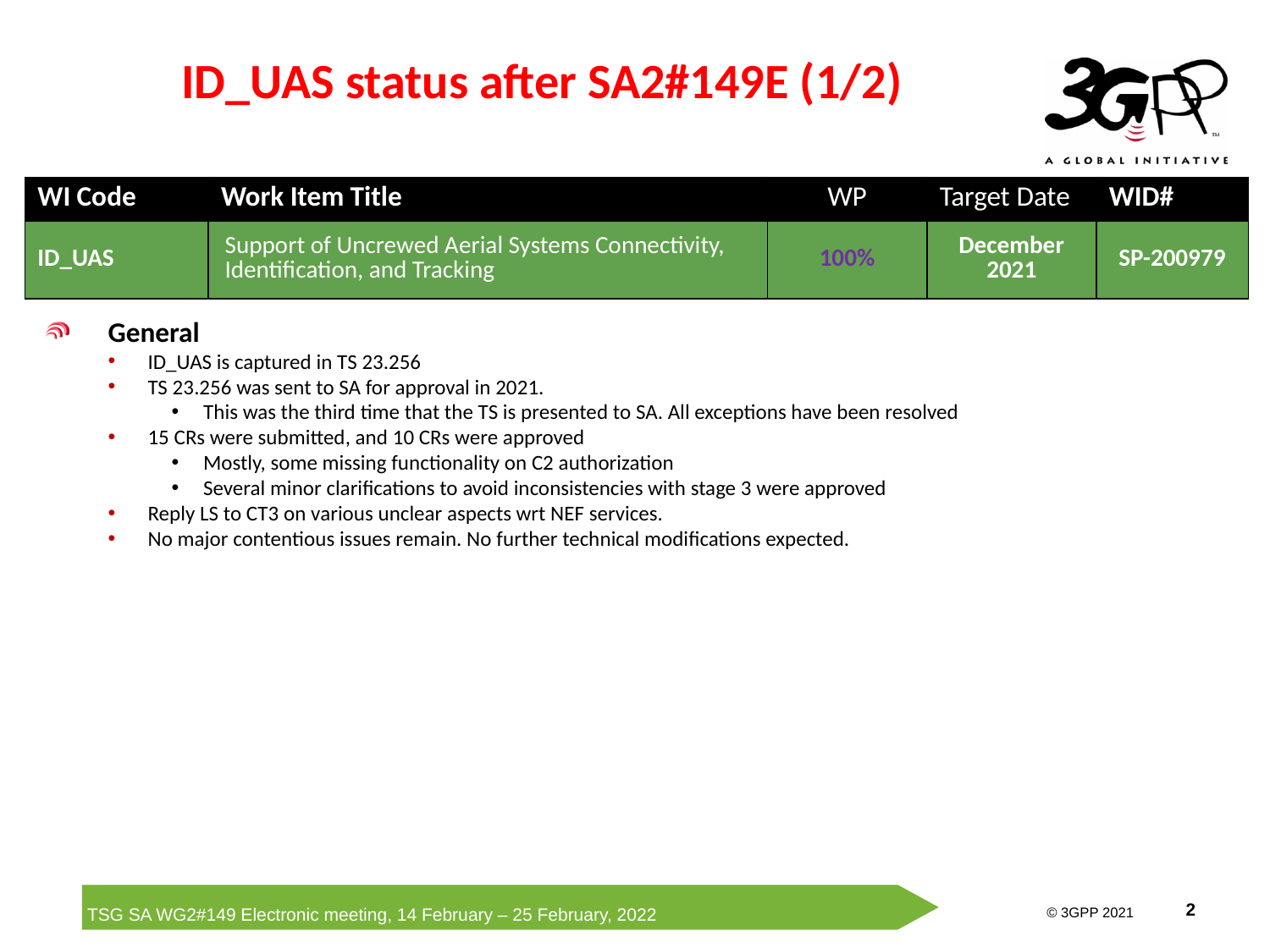

# ID_UAS status after SA2#149E (1/2)
| WI Code | Work Item Title | WP | Target Date | WID# |
| --- | --- | --- | --- | --- |
| ID\_UAS | Support of Uncrewed Aerial Systems Connectivity, Identification, and Tracking | 100% | December 2021 | SP-200979 |
General
ID_UAS is captured in TS 23.256
TS 23.256 was sent to SA for approval in 2021.
This was the third time that the TS is presented to SA. All exceptions have been resolved
15 CRs were submitted, and 10 CRs were approved
Mostly, some missing functionality on C2 authorization
Several minor clarifications to avoid inconsistencies with stage 3 were approved
Reply LS to CT3 on various unclear aspects wrt NEF services.
No major contentious issues remain. No further technical modifications expected.